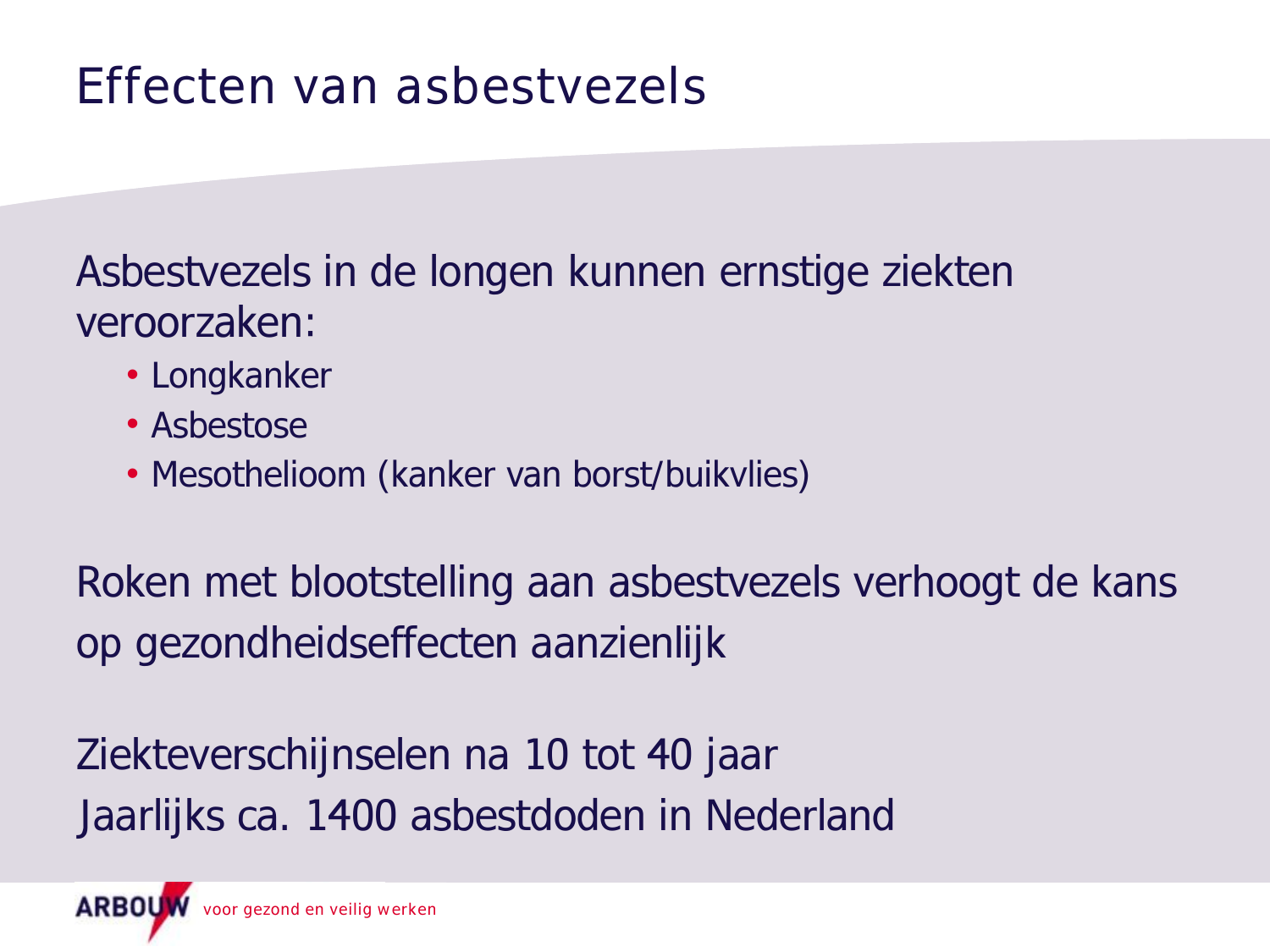

# Effecten van asbestvezels
Asbestvezels in de longen kunnen ernstige ziekten veroorzaken:
Longkanker
Asbestose
Mesothelioom (kanker van borst/buikvlies)

Roken met blootstelling aan asbestvezels verhoogt de kans op gezondheidseffecten aanzienlijk

Ziekteverschijnselen na 10 tot 40 jaar
Jaarlijks ca. 1400 asbestdoden in Nederland